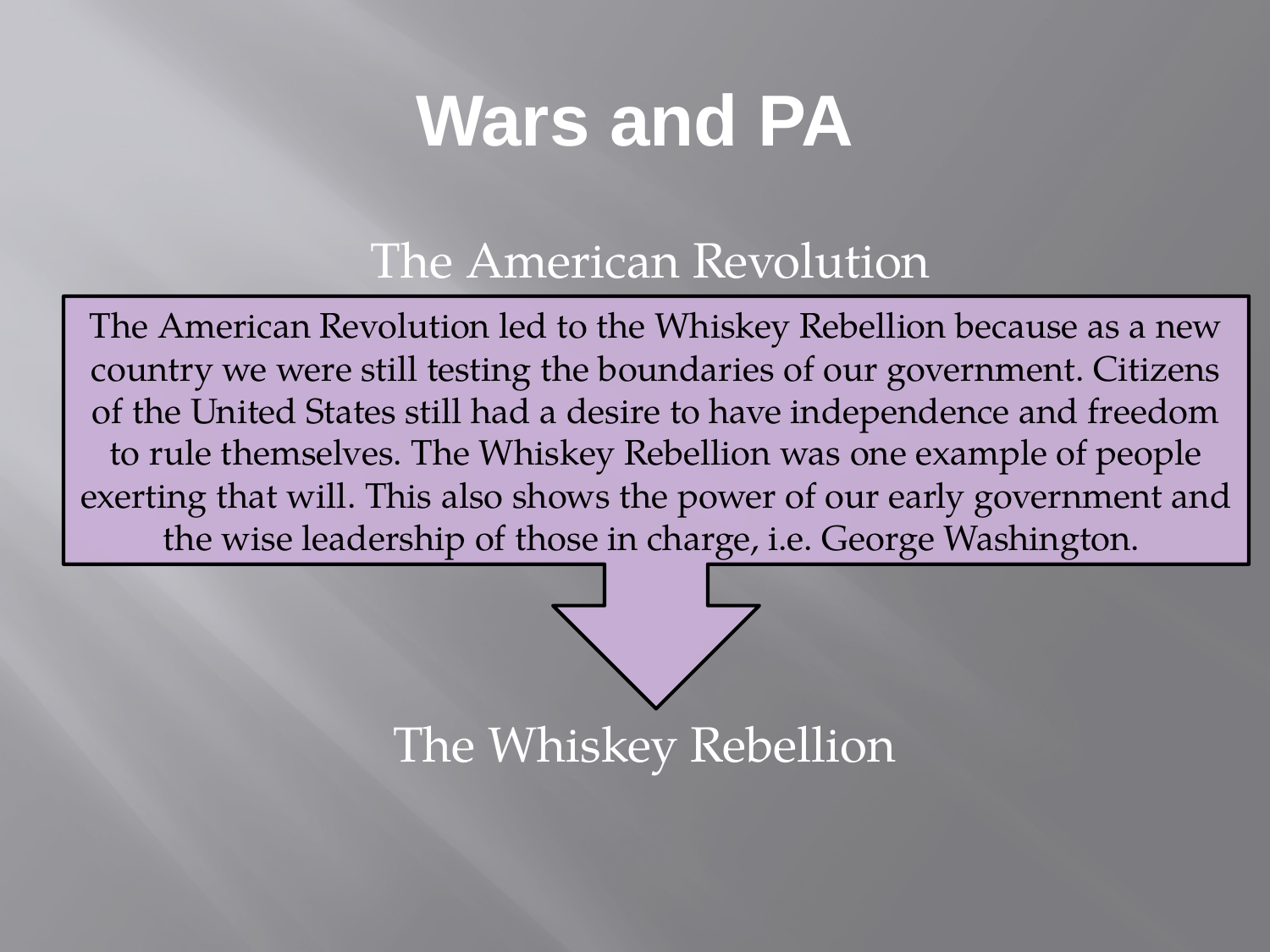

# Wars and PA
 The American Revolution

The Whiskey Rebellion
The American Revolution led to the Whiskey Rebellion because as a new country we were still testing the boundaries of our government. Citizens of the United States still had a desire to have independence and freedom to rule themselves. The Whiskey Rebellion was one example of people exerting that will. This also shows the power of our early government and the wise leadership of those in charge, i.e. George Washington.